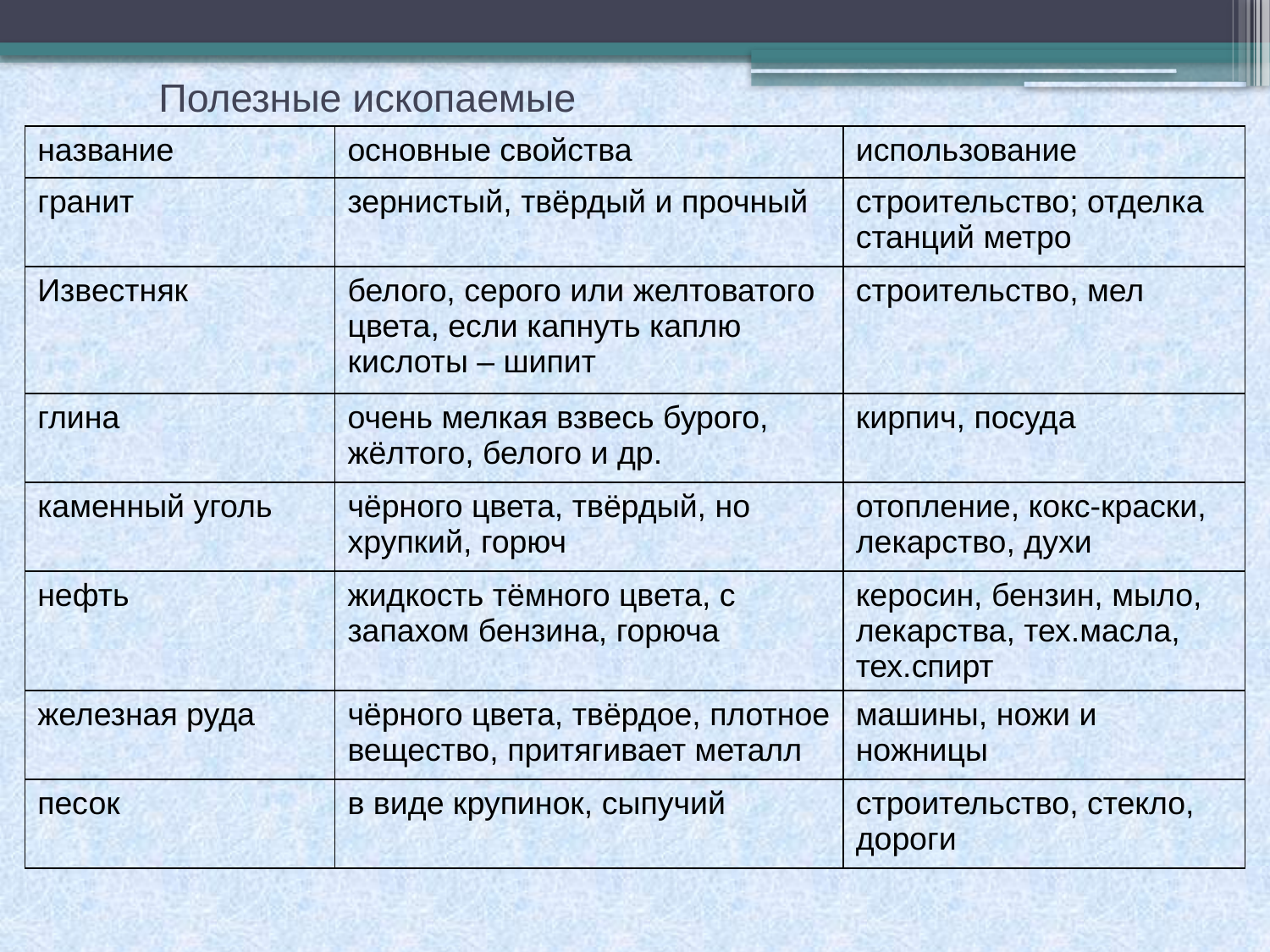

# Полезные ископаемые
| название | основные свойства | использование |
| --- | --- | --- |
| гранит | зернистый, твёрдый и прочный | строительство; отделка станций метро |
| Известняк | белого, серого или желтоватого цвета, если капнуть каплю кислоты – шипит | строительство, мел |
| глина | очень мелкая взвесь бурого, жёлтого, белого и др. | кирпич, посуда |
| каменный уголь | чёрного цвета, твёрдый, но хрупкий, горюч | отопление, кокс-краски, лекарство, духи |
| нефть | жидкость тёмного цвета, с запахом бензина, горюча | керосин, бензин, мыло, лекарства, тех.масла, тех.спирт |
| железная руда | чёрного цвета, твёрдое, плотное вещество, притягивает металл | машины, ножи и ножницы |
| песок | в виде крупинок, сыпучий | строительство, стекло, дороги |